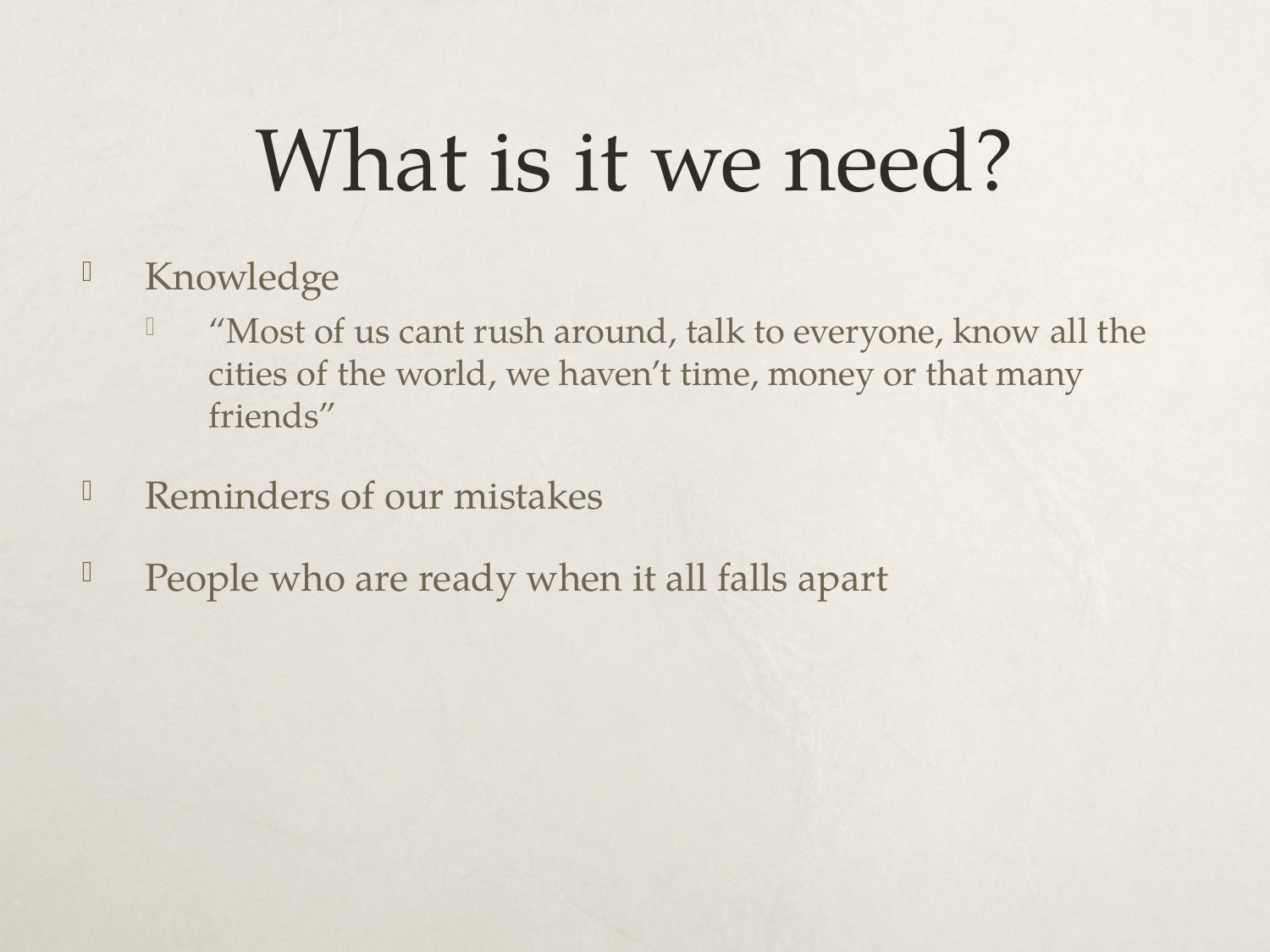

# What is it we need?
Knowledge
“Most of us cant rush around, talk to everyone, know all the cities of the world, we haven’t time, money or that many friends”
Reminders of our mistakes
People who are ready when it all falls apart